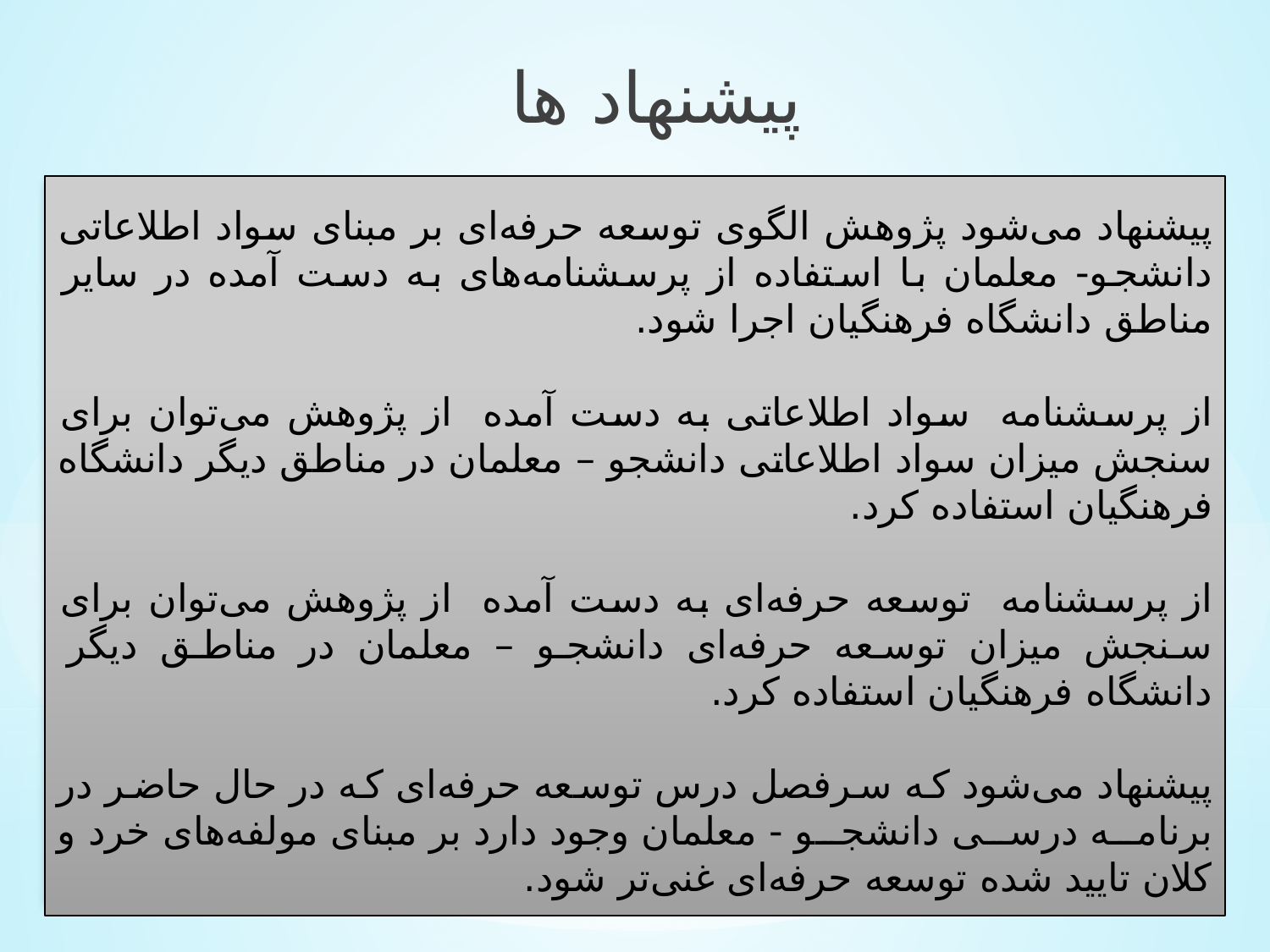

پیشنهاد ها

پیشنهاد می‌شود پژوهش الگوی توسعه حرفه‌ای بر مبنای سواد اطلاعاتی دانشجو- معلمان با استفاده از پرسشنامه‌های به دست آمده در سایر مناطق دانشگاه فرهنگیان اجرا شود.

از پرسشنامه  سواد اطلاعاتی به دست آمده  از پژوهش می‌توان برای سنجش میزان سواد اطلاعاتی دانشجو – معلمان در مناطق دیگر دانشگاه فرهنگیان استفاده کرد.

از پرسشنامه  توسعه حرفه‌ای به دست آمده  از پژوهش می‌توان برای سنجش میزان توسعه حرفه‌ای دانشجو – معلمان در مناطق دیگر دانشگاه فرهنگیان استفاده کرد.

پیشنهاد می‌شود که سرفصل درس توسعه حرفه‌ای که در حال حاضر در برنامه درسی دانشجو - معلمان وجود دارد بر مبنای مولفه‌های خرد و کلان تایید شده توسعه حرفه‌ای غنی‌تر شود.